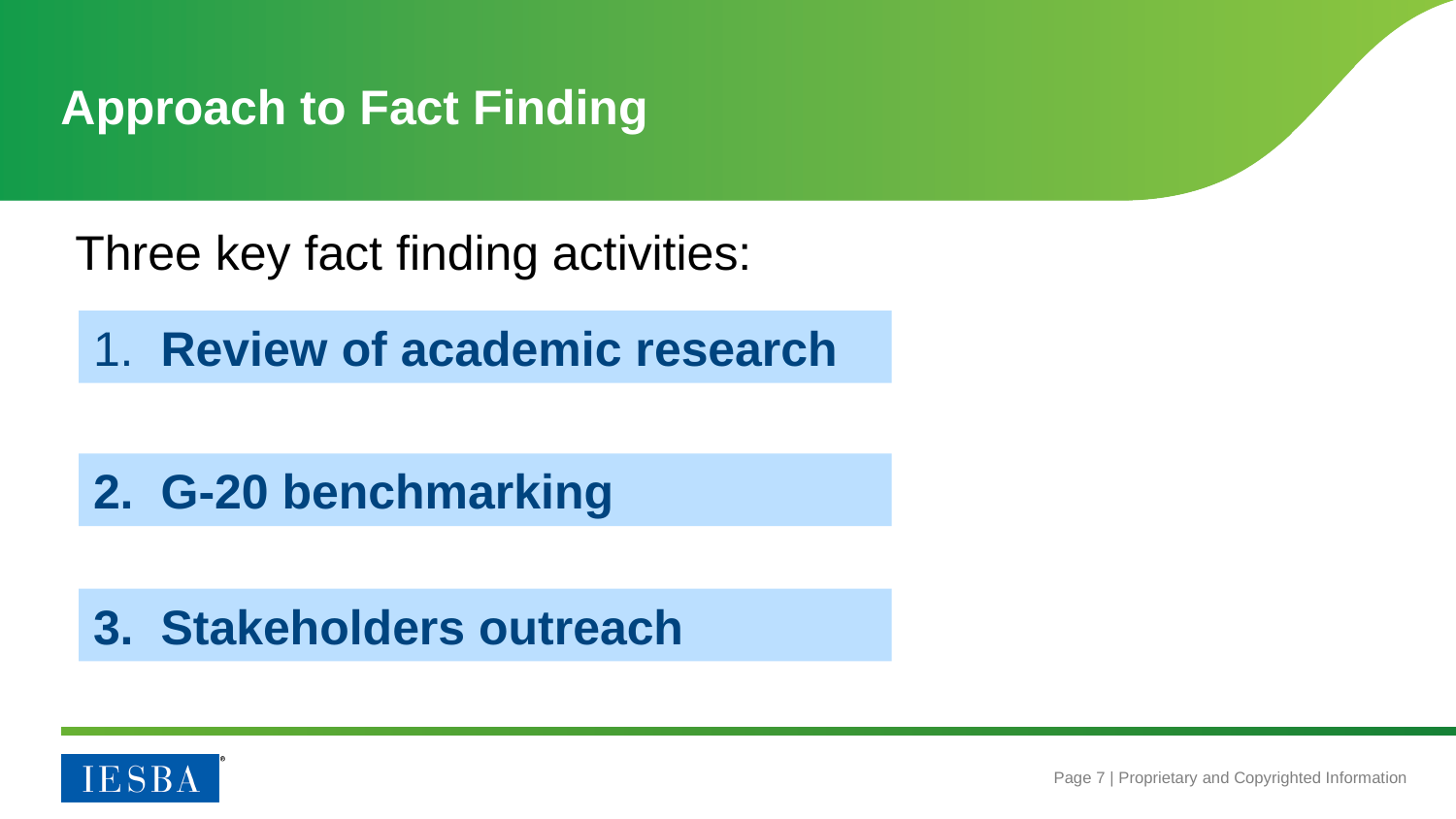

# Approach to Fact Finding
Three key fact finding activities:

1.  Review of academic research
2.  G-20 benchmarking
3.  Stakeholders outreach